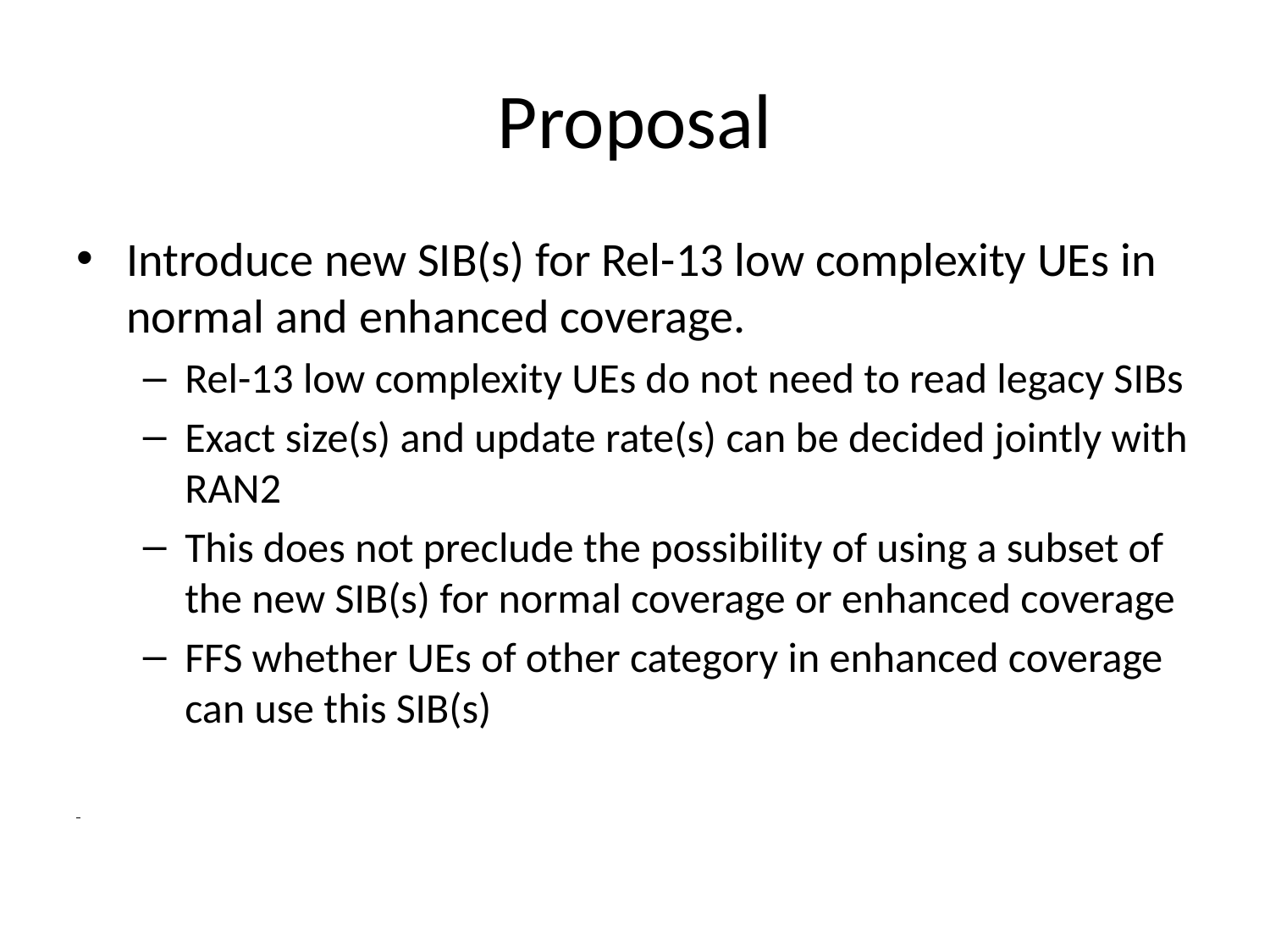

# Proposal
Introduce new SIB(s) for Rel-13 low complexity UEs in normal and enhanced coverage.
Rel-13 low complexity UEs do not need to read legacy SIBs
Exact size(s) and update rate(s) can be decided jointly with RAN2
This does not preclude the possibility of using a subset of the new SIB(s) for normal coverage or enhanced coverage
FFS whether UEs of other category in enhanced coverage can use this SIB(s)